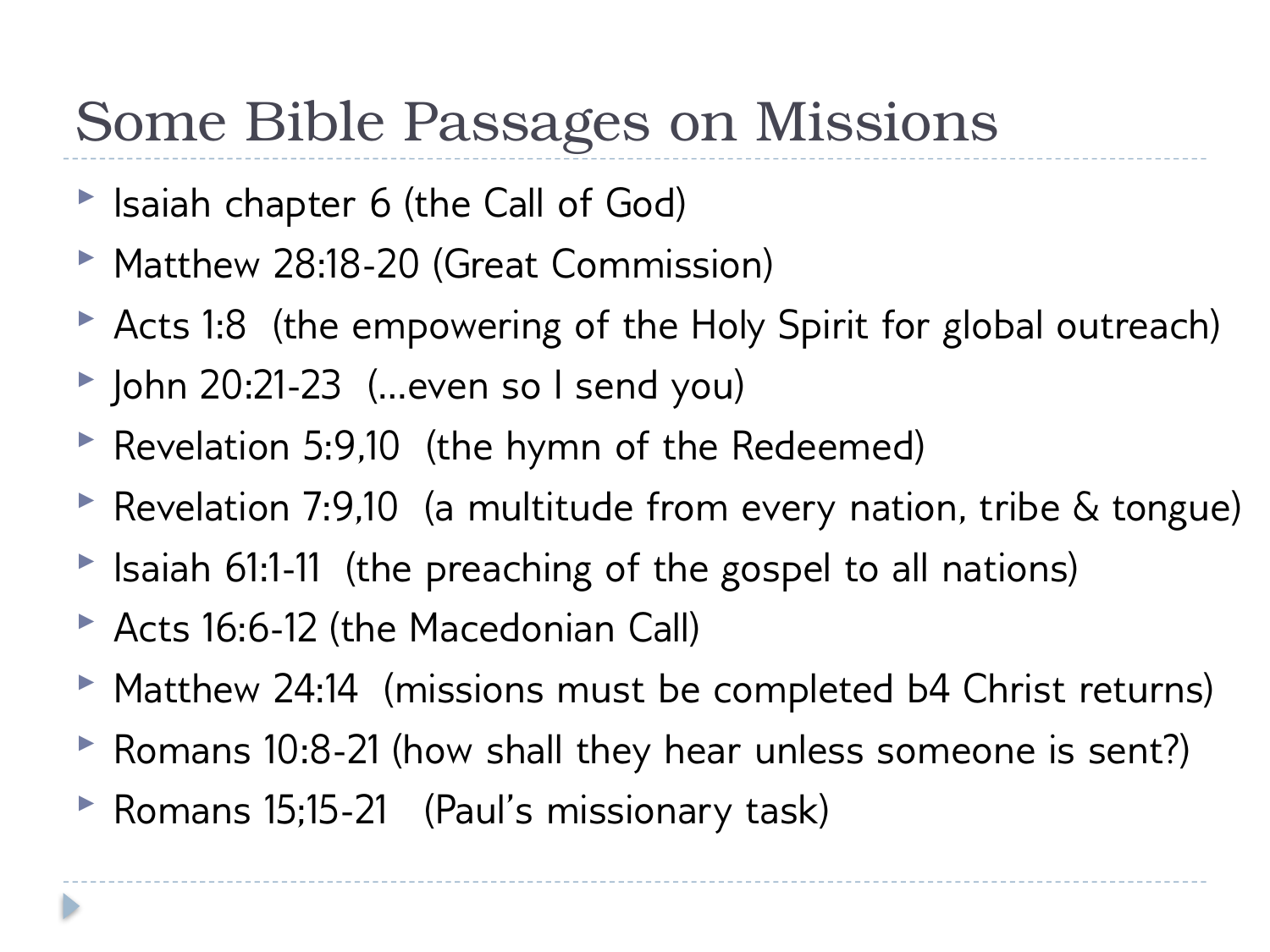

# Some Bible Passages on Missions
Isaiah chapter 6 (the Call of God)
Matthew 28:18-20 (Great Commission)
Acts 1:8  (the empowering of the Holy Spirit for global outreach)
John 20:21-23  (…even so I send you)
Revelation 5:9,10  (the hymn of the Redeemed)
Revelation 7:9,10  (a multitude from every nation, tribe & tongue)
Isaiah 61:1-11  (the preaching of the gospel to all nations)
Acts 16:6-12 (the Macedonian Call)
Matthew 24:14  (missions must be completed b4 Christ returns)
Romans 10:8-21 (how shall they hear unless someone is sent?)
Romans 15;15-21   (Paul’s missionary task)